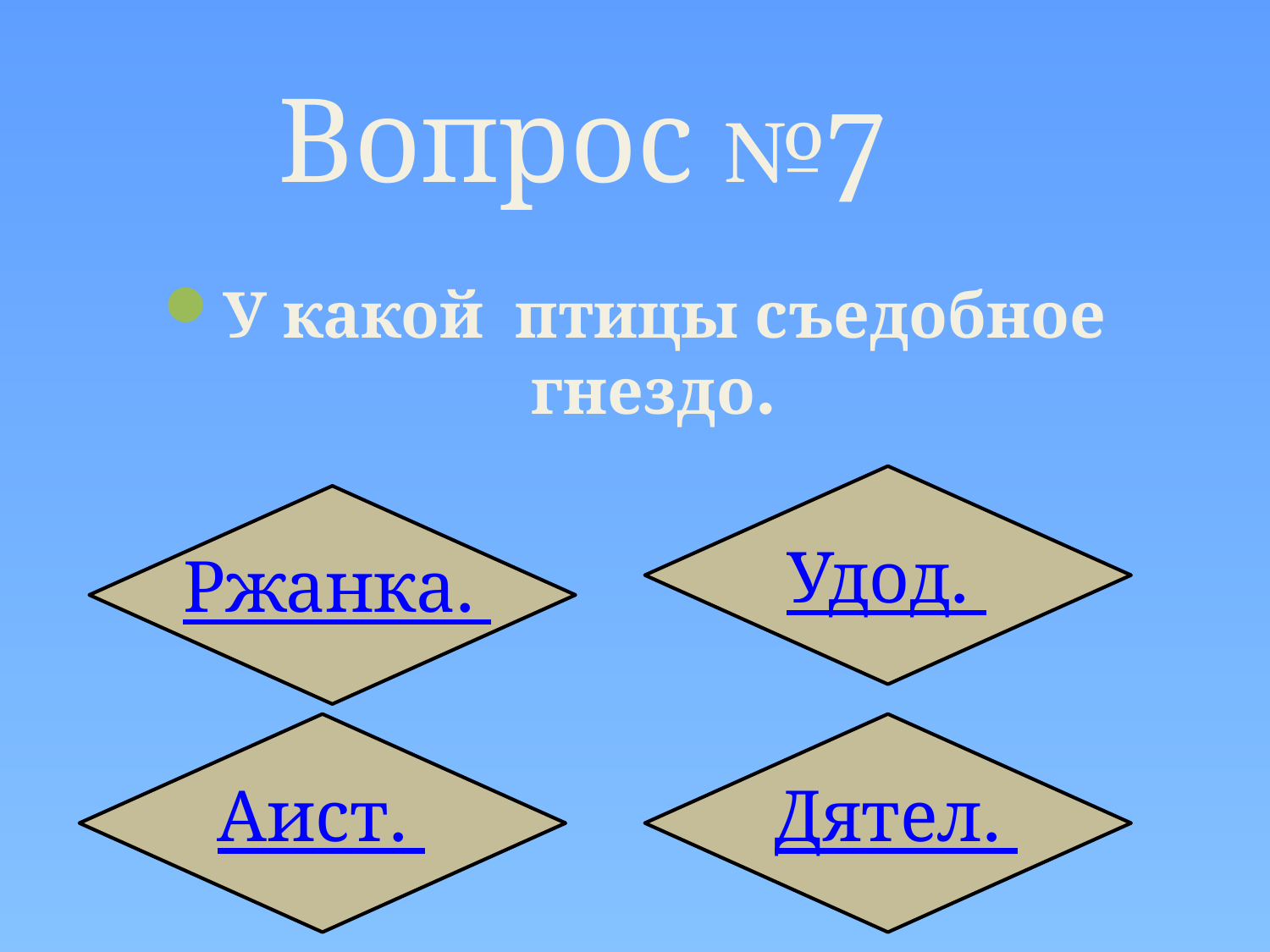

Вопрос №7
У какой  птицы съедобное гнездо.

 Удод.
 Ржанка.

 Аист.
 Дятел.